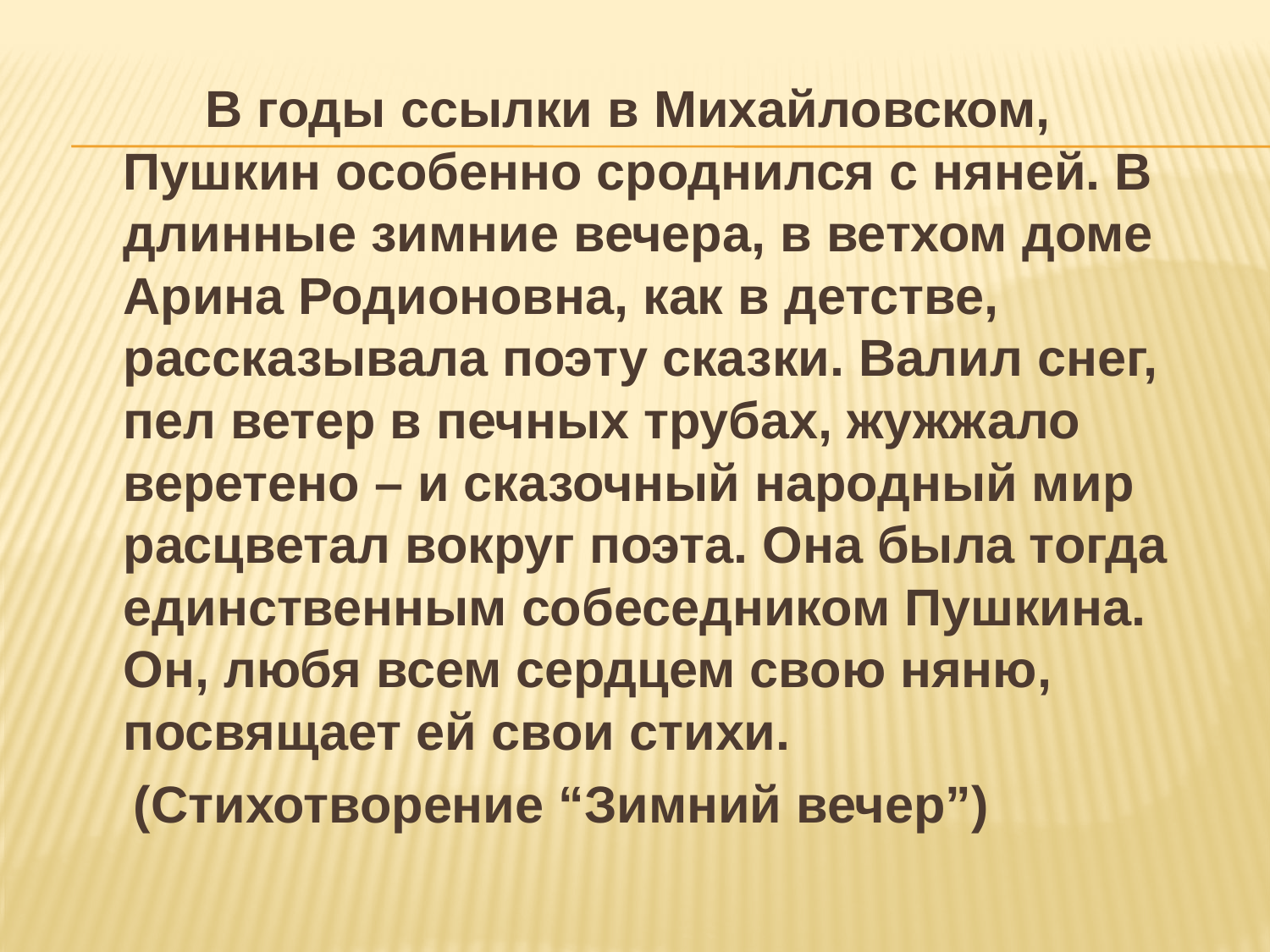

#
         В годы ссылки в Михайловском, Пушкин особенно сроднился с няней. В длинные зимние вечера, в ветхом доме Арина Родионовна, как в детстве, рассказывала поэту сказки. Валил снег, пел ветер в печных трубах, жужжало веретено – и сказочный народный мир расцветал вокруг поэта. Она была тогда единственным собеседником Пушкина. Он, любя всем сердцем свою няню, посвящает ей свои стихи.
    (Стихотворение “Зимний вечер”)